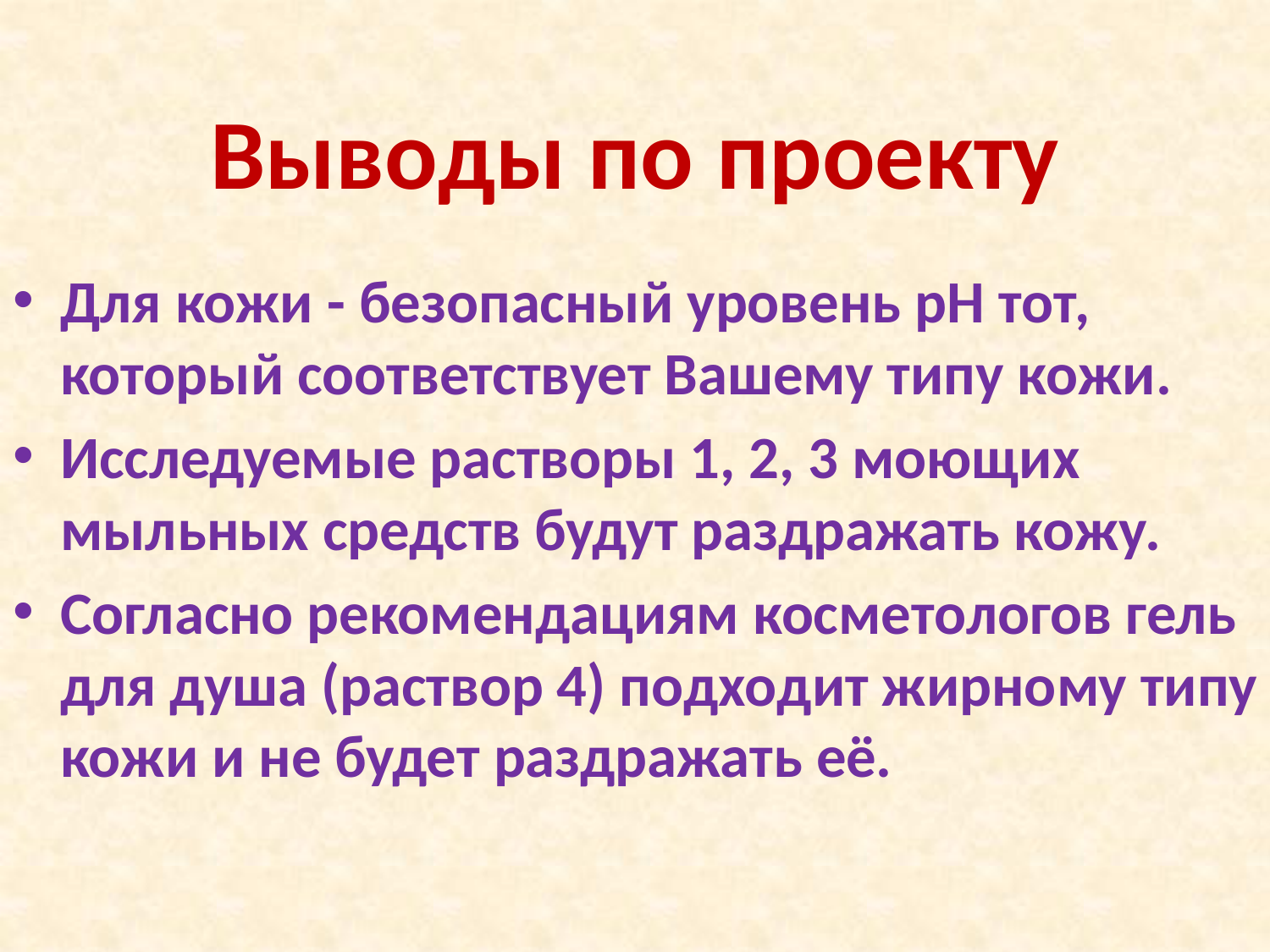

# Выводы по проекту
Для кожи - безопасный уровень рН тот, который соответствует Вашему типу кожи.
Исследуемые растворы 1, 2, 3 моющих мыльных средств будут раздражать кожу.
Согласно рекомендациям косметологов гель для душа (раствор 4) подходит жирному типу кожи и не будет раздражать её.